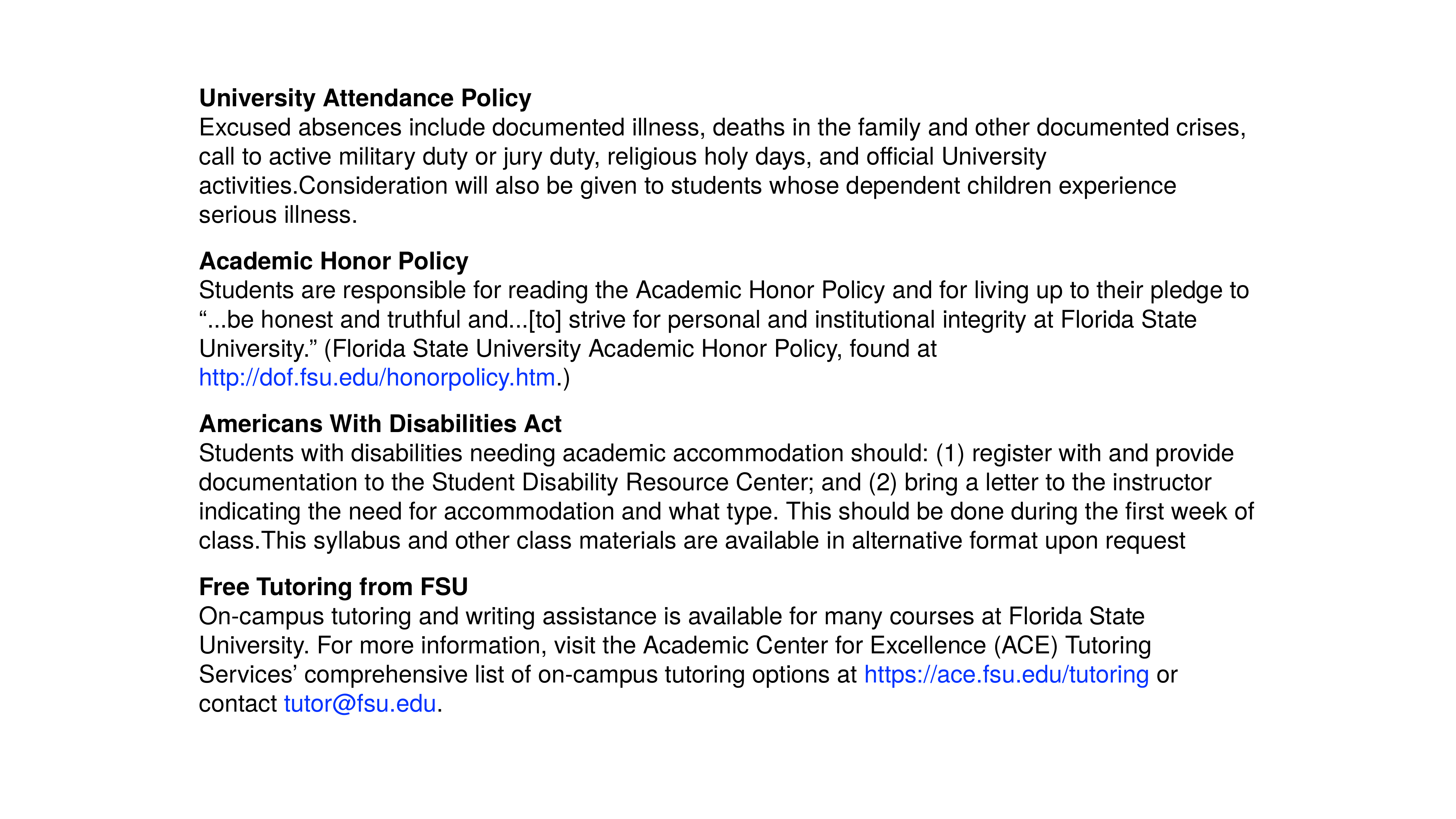

University Attendance Policy
Excused absences include documented illness, deaths in the family and other documented crises, call to active military duty or jury duty, religious holy days, and official University activities.Consideration will also be given to students whose dependent children experience serious illness.
Academic Honor Policy
Students are responsible for reading the Academic Honor Policy and for living up to their pledge to “...be honest and truthful and...[to] strive for personal and institutional integrity at Florida State University.” (Florida State University Academic Honor Policy, found at http://dof.fsu.edu/honorpolicy.htm.)
Americans With Disabilities Act
Students with disabilities needing academic accommodation should: (1) register with and provide documentation to the Student Disability Resource Center; and (2) bring a letter to the instructor indicating the need for accommodation and what type. This should be done during the first week of class.This syllabus and other class materials are available in alternative format upon request
Free Tutoring from FSU
On-campus tutoring and writing assistance is available for many courses at Florida State University. For more information, visit the Academic Center for Excellence (ACE) Tutoring Services’ comprehensive list of on-campus tutoring options at https://ace.fsu.edu/tutoring or contact tutor@fsu.edu.